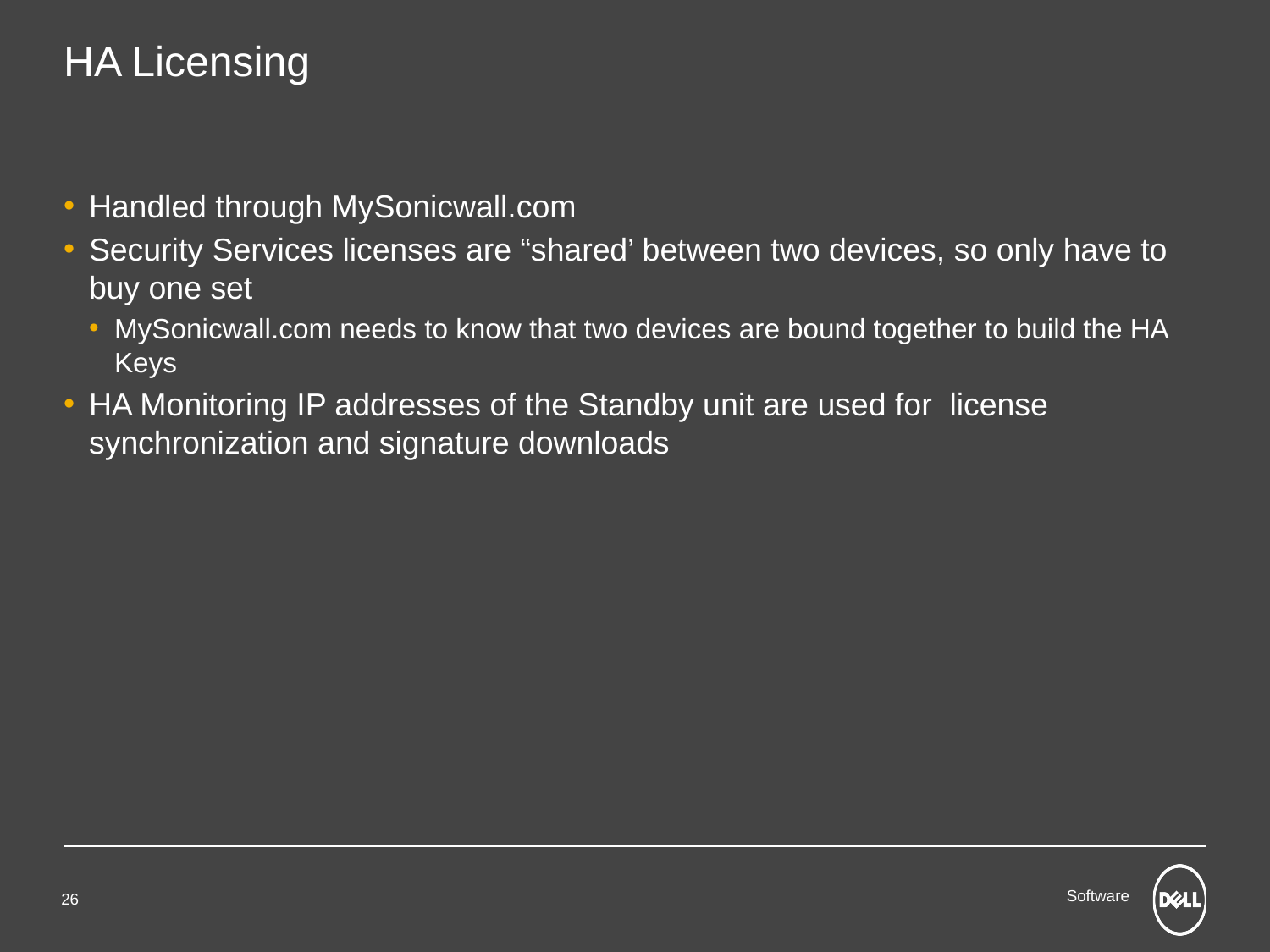

# HA Licensing
Handled through MySonicwall.com
Security Services licenses are “shared’ between two devices, so only have to buy one set
MySonicwall.com needs to know that two devices are bound together to build the HA Keys
HA Monitoring IP addresses of the Standby unit are used for  license synchronization and signature downloads